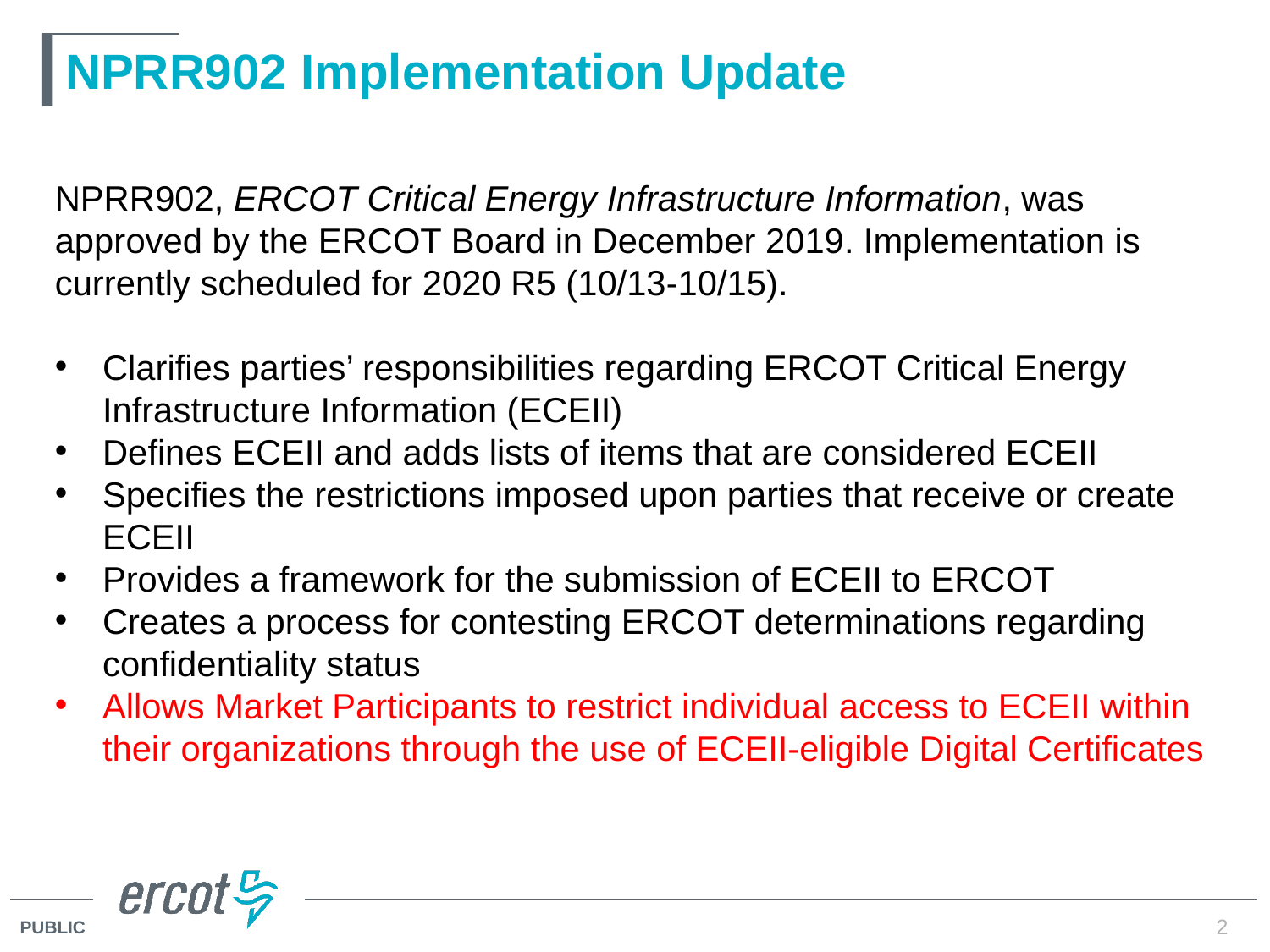

# NPRR902 Implementation Update
NPRR902, ERCOT Critical Energy Infrastructure Information, was approved by the ERCOT Board in December 2019. Implementation is currently scheduled for 2020 R5 (10/13-10/15).

Clarifies parties’ responsibilities regarding ERCOT Critical Energy Infrastructure Information (ECEII)
Defines ECEII and adds lists of items that are considered ECEII
Specifies the restrictions imposed upon parties that receive or create ECEII
Provides a framework for the submission of ECEII to ERCOT
Creates a process for contesting ERCOT determinations regarding confidentiality status
Allows Market Participants to restrict individual access to ECEII within their organizations through the use of ECEII-eligible Digital Certificates

2